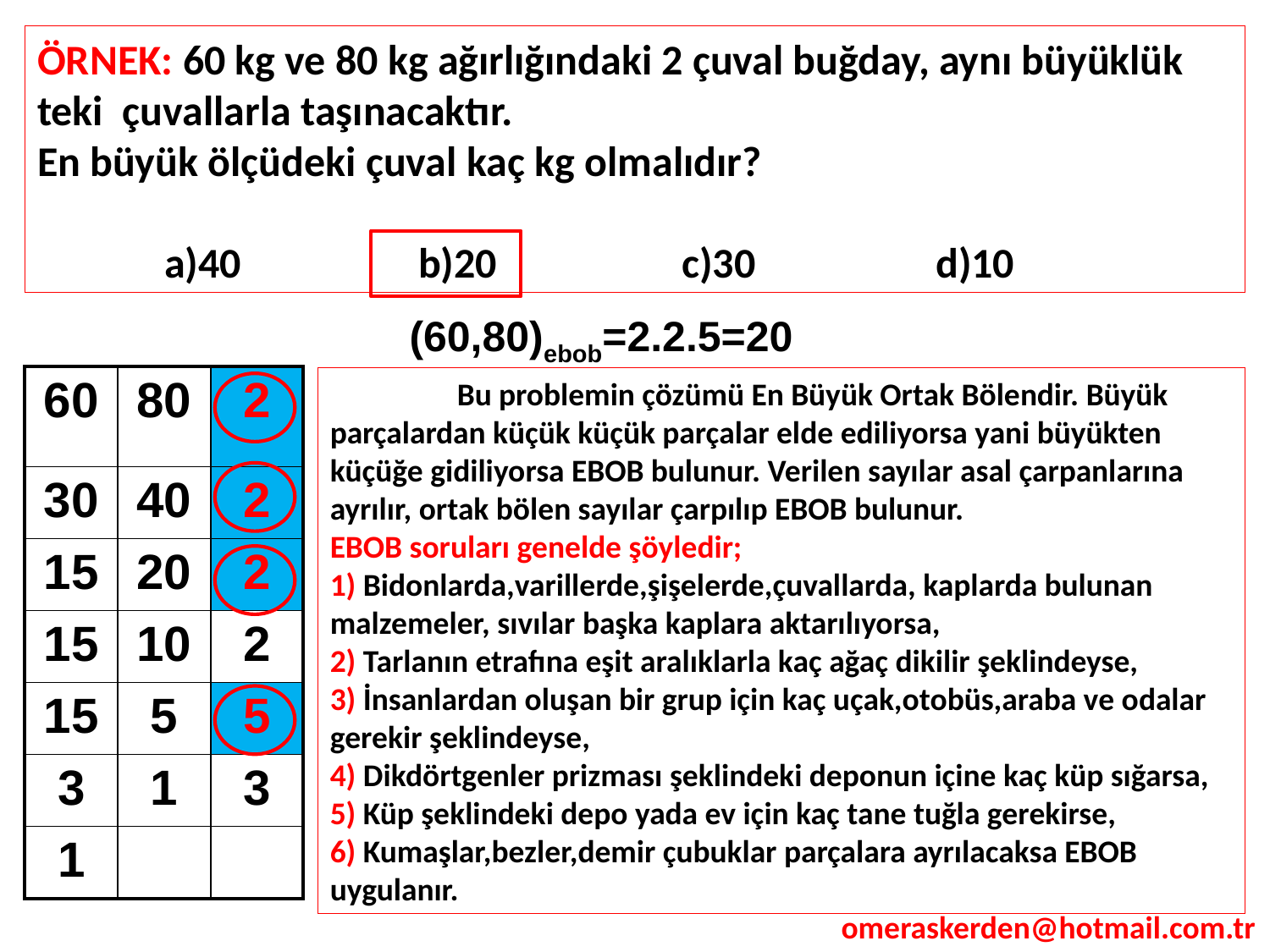

ÖRNEK: 60 kg ve 80 kg ağırlığındaki 2 çuval buğday, aynı büyüklük teki  çuvallarla taşınacaktır.
En büyük ölçüdeki çuval kaç kg olmalıdır?

	a)40 		b)20		 c)30		 d)10

(60,80)ebob=2.2.5=20
| 60 | 80 | 2 |
| --- | --- | --- |
| 30 | 40 | 2 |
| 15 | 20 | 2 |
| 15 | 10 | 2 |
| 15 | 5 | 5 |
| 3 | 1 | 3 |
| 1 |  |  |
	Bu problemin çözümü En Büyük Ortak Bölendir. Büyük parçalardan küçük küçük parçalar elde ediliyorsa yani büyükten küçüğe gidiliyorsa EBOB bulunur. Verilen sayılar asal çarpanlarına ayrılır, ortak bölen sayılar çarpılıp EBOB bulunur.
EBOB soruları genelde şöyledir;
1) Bidonlarda,varillerde,şişelerde,çuvallarda, kaplarda bulunan malzemeler, sıvılar başka kaplara aktarılıyorsa,
2) Tarlanın etrafına eşit aralıklarla kaç ağaç dikilir şeklindeyse,
3) İnsanlardan oluşan bir grup için kaç uçak,otobüs,araba ve odalar gerekir şeklindeyse,
4) Dikdörtgenler prizması şeklindeki deponun içine kaç küp sığarsa,
5) Küp şeklindeki depo yada ev için kaç tane tuğla gerekirse,
6) Kumaşlar,bezler,demir çubuklar parçalara ayrılacaksa EBOB uygulanır.

omeraskerden@hotmail.com.tr